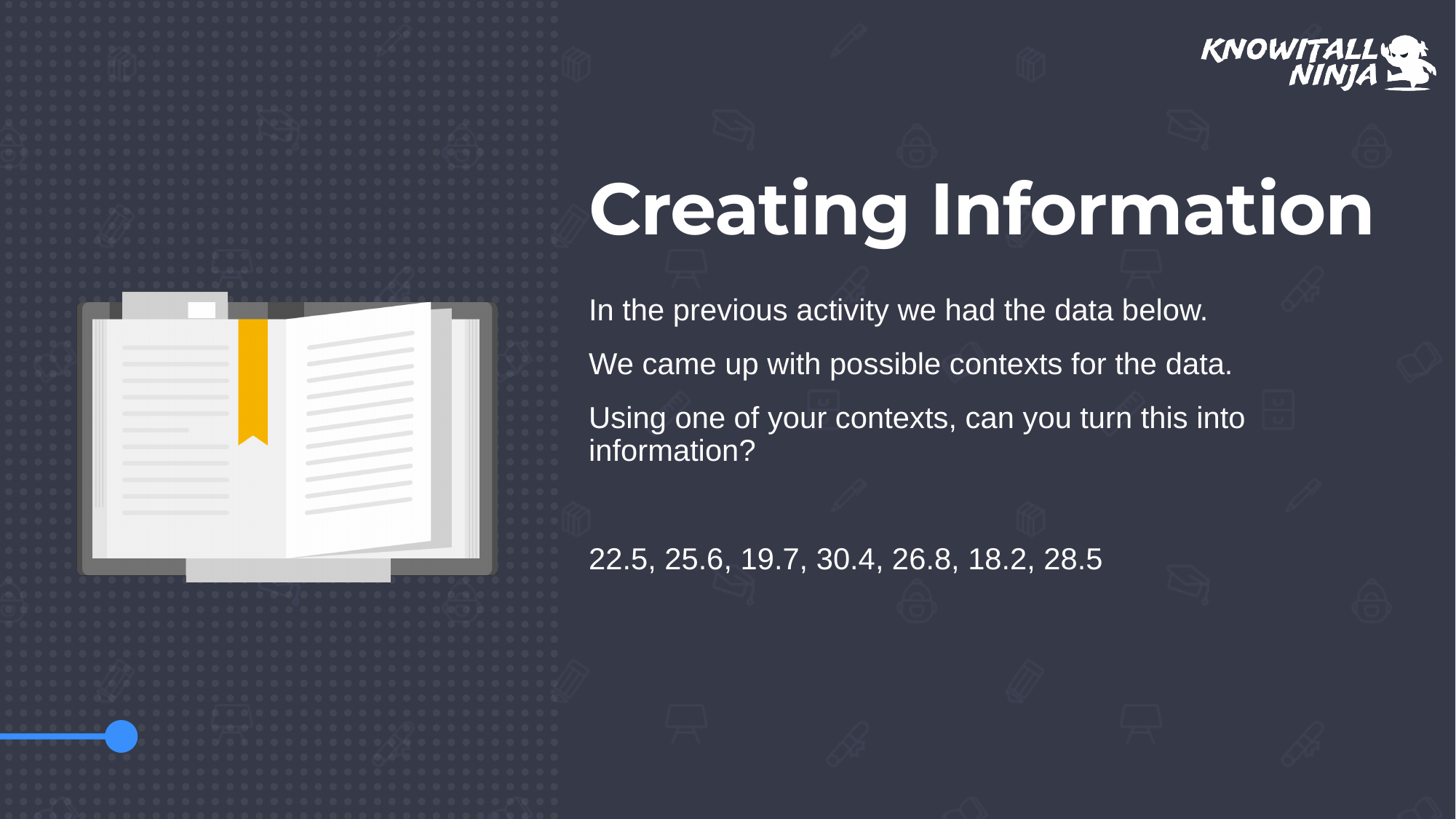

# Creating Information
In the previous activity we had the data below.
We came up with possible contexts for the data.
Using one of your contexts, can you turn this into information?

22.5, 25.6, 19.7, 30.4, 26.8, 18.2, 28.5